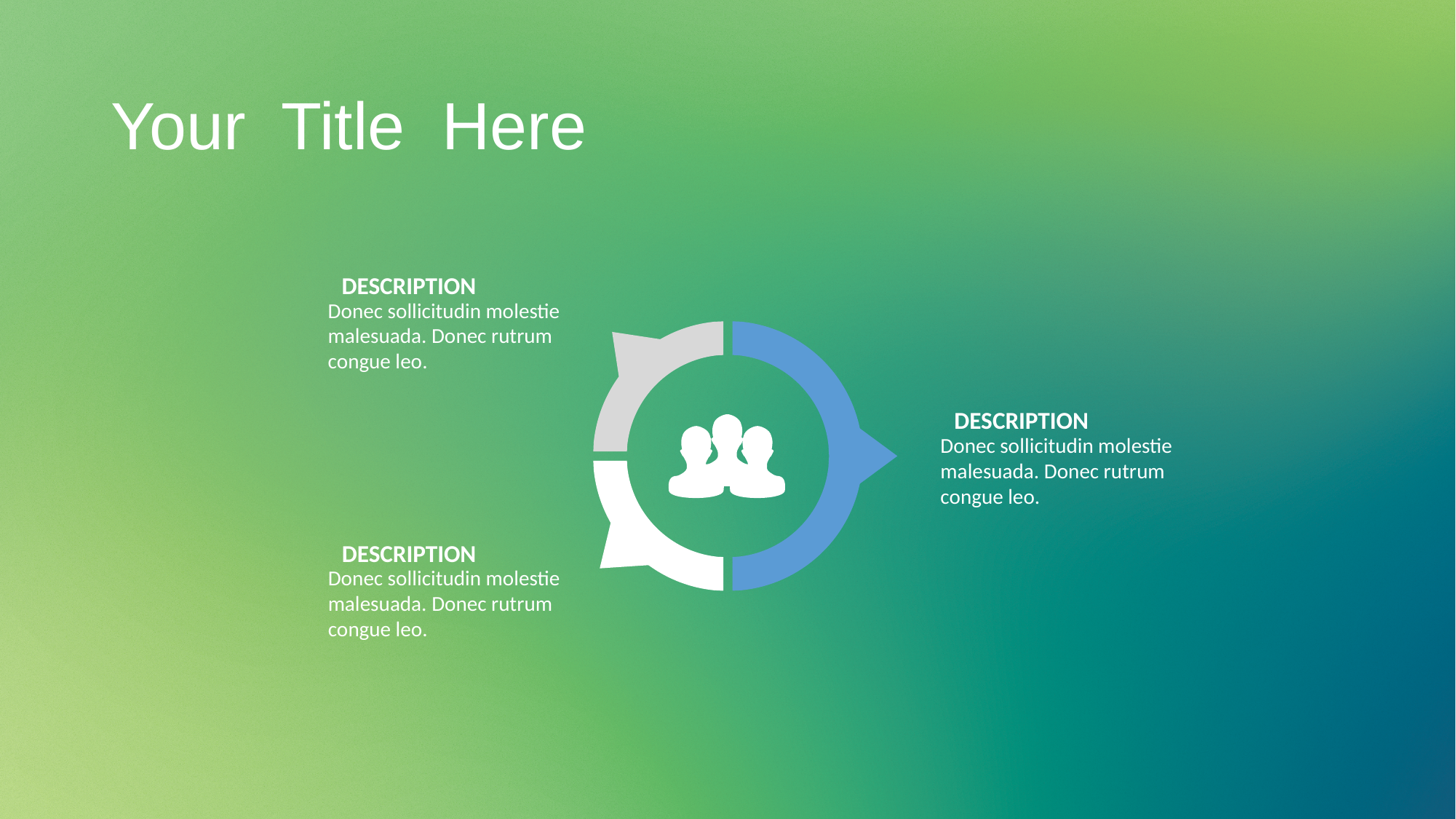

Your  Title  Here
DESCRIPTION
Donec sollicitudin molestie malesuada. Donec rutrum congue leo.

DESCRIPTION

Donec sollicitudin molestie malesuada. Donec rutrum congue leo.

DESCRIPTION
Donec sollicitudin molestie malesuada. Donec rutrum congue leo.